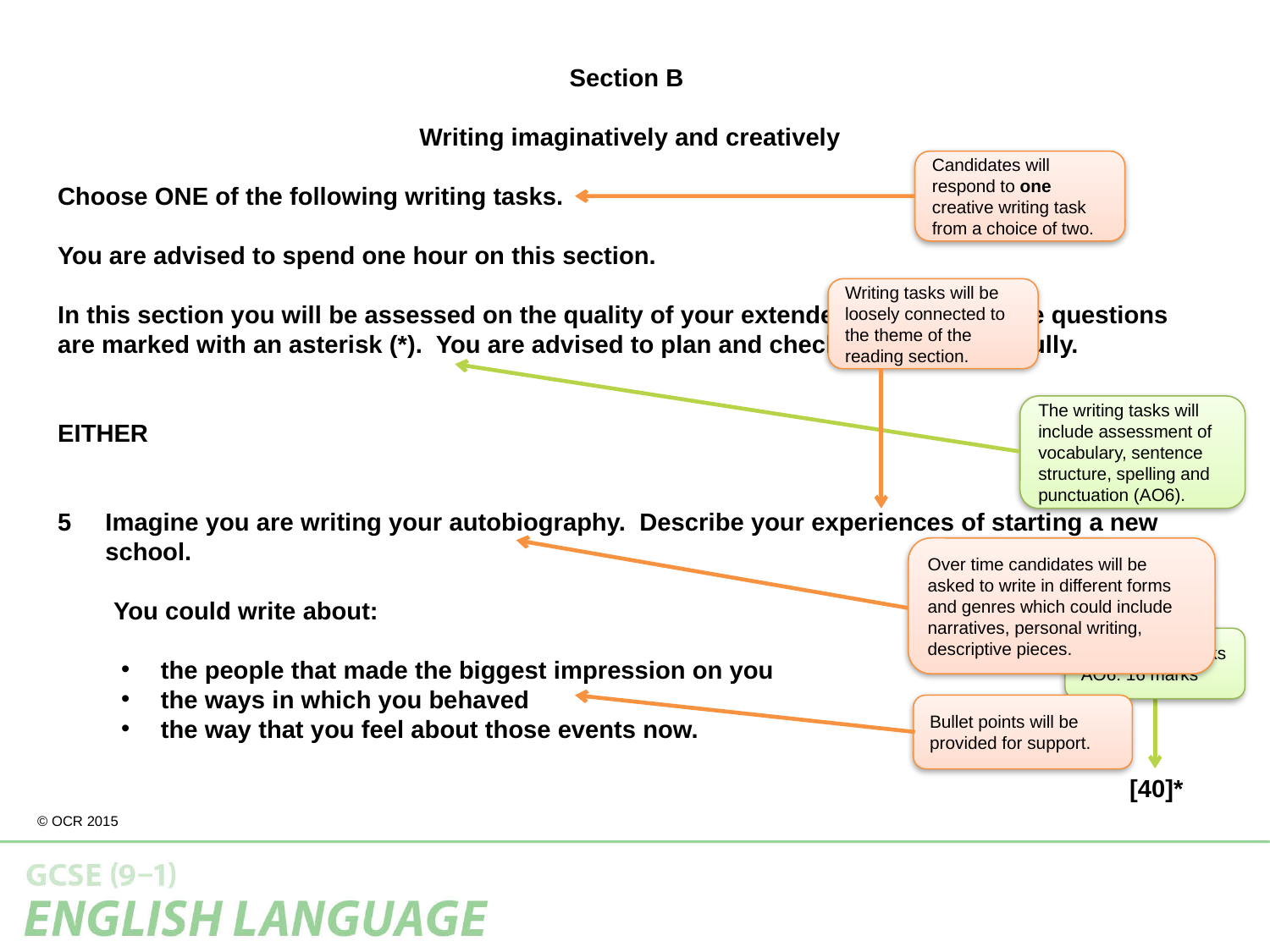

Section B

Writing imaginatively and creatively

Choose ONE of the following writing tasks.

You are advised to spend one hour on this section.

In this section you will be assessed on the quality of your extended response, these questions are marked with an asterisk (*).  You are advised to plan and check your work carefully.

EITHER

Imagine you are writing your autobiography.  Describe your experiences of starting a new school.

        You could write about:

the people that made the biggest impression on you
the ways in which you behaved
the way that you feel about those events now.

								        [40]*
Candidates will respond to one creative writing task from a choice of two.
Writing tasks will be loosely connected to the theme of the reading section.
The writing tasks will include assessment of vocabulary, sentence structure, spelling and punctuation (AO6).
Over time candidates will be asked to write in different forms and genres which could include narratives, personal writing, descriptive pieces.
AO5i &ii: 24 marks
AO6: 16 marks
Bullet points will be provided for support.